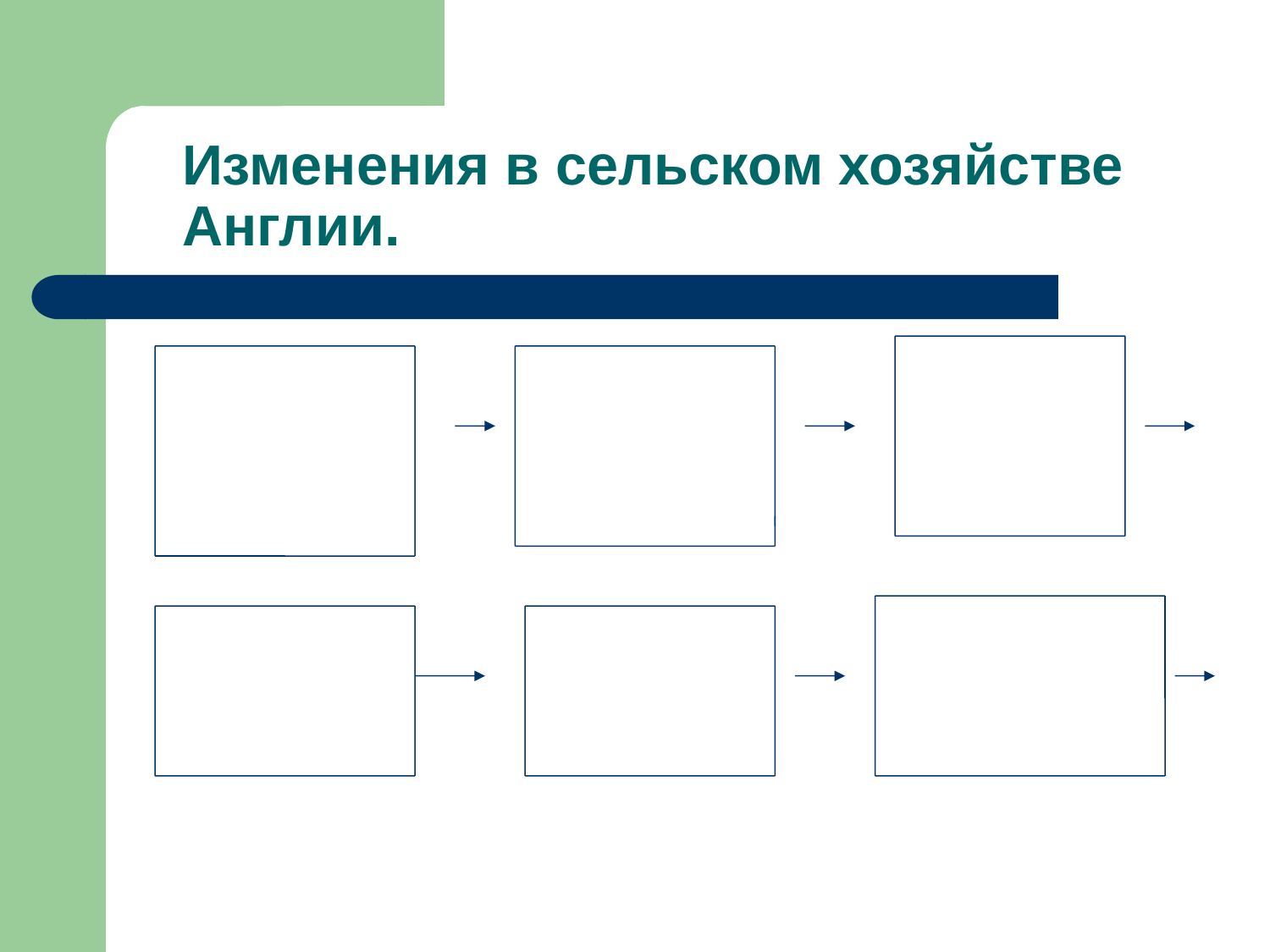

Изменения в сельском хозяйстве Англии.

С XVI  в.
 Англия -
главный
поставщик
сукна

Рост
производства
сукна
Рост цен
на английскую
шерсть

Рост
потребности
в овечьей
шерсти
Рост
необходимости
в обширных
пастбищах
Борьба
землевладельцев
с крестьянами
за землю